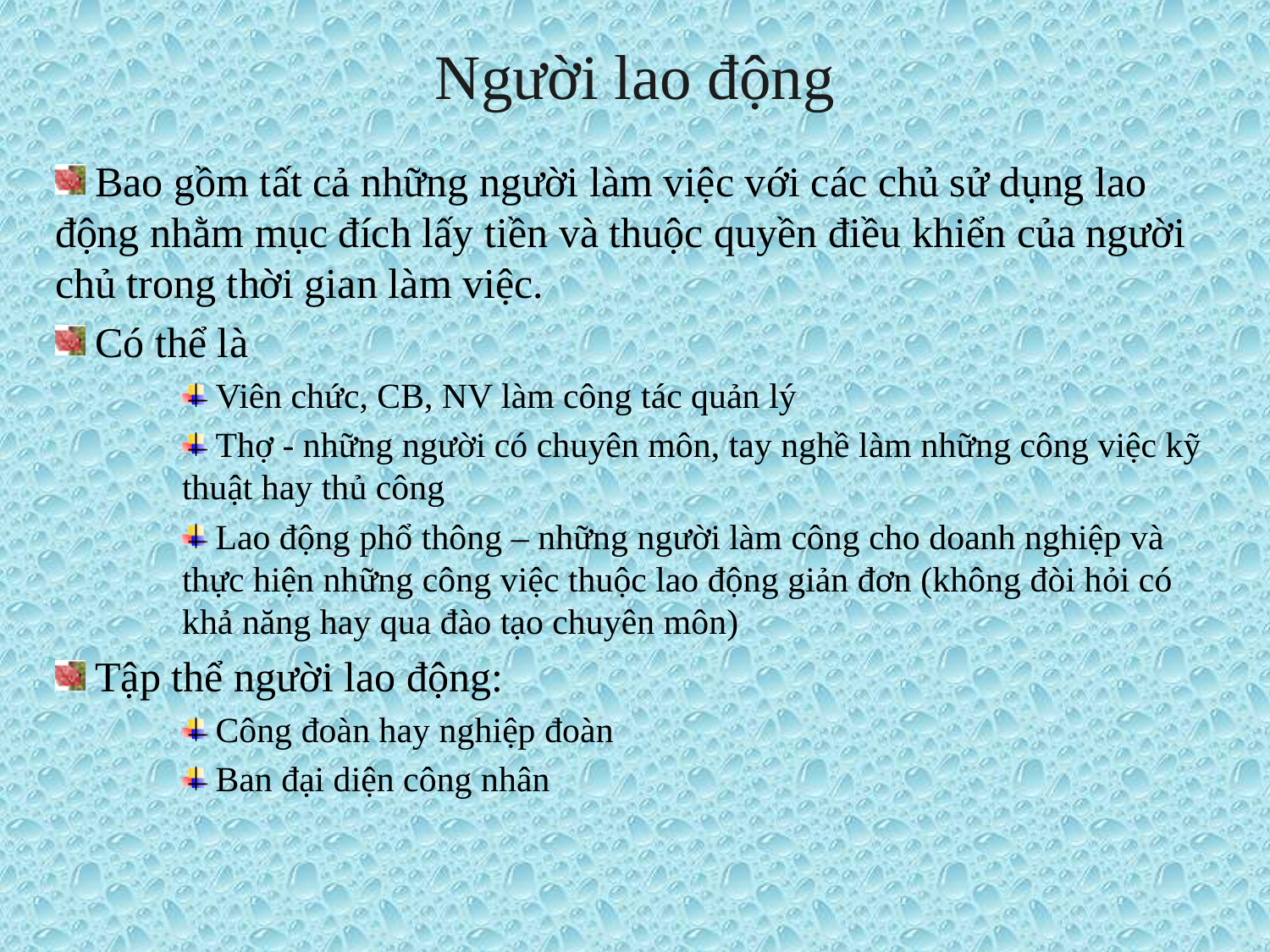

# Người lao động
 Bao gồm tất cả những người làm việc với các chủ sử dụng lao động nhằm mục đích lấy tiền và thuộc quyền điều khiển của người chủ trong thời gian làm việc.
 Có thể là
 Viên chức, CB, NV làm công tác quản lý
 Thợ - những người có chuyên môn, tay nghề làm những công việc kỹ thuật hay thủ công
 Lao động phổ thông – những người làm công cho doanh nghiệp và thực hiện những công việc thuộc lao động giản đơn (không đòi hỏi có khả năng hay qua đào tạo chuyên môn)
 Tập thể người lao động:
 Công đoàn hay nghiệp đoàn
 Ban đại diện công nhân